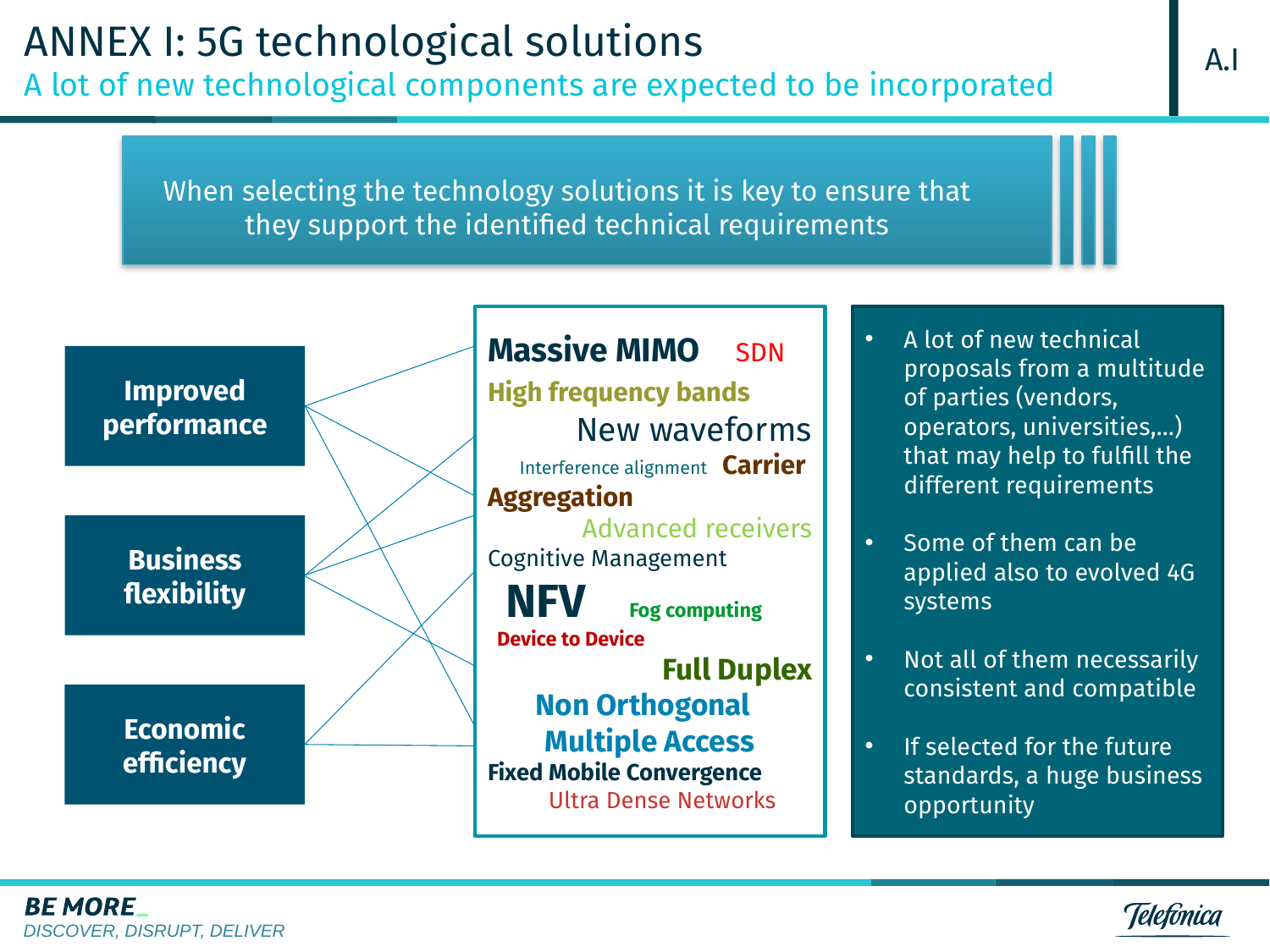

# ANNEX I: 5G technological solutions A lot of new technological components are expected to be incorporated
A.I

When selecting the technology solutions it is key to ensure that they support the identified technical requirements
Massive MIMO    SDN    High frequency bands
New waveforms
      Interference alignment   Carrier Aggregation
        Advanced receivers
Cognitive Management
  NFV    Fog computing
  Device to Device
Full Duplex
Non Orthogonal   Multiple Access
Fixed Mobile Convergence
    Ultra Dense Networks
A lot of new technical proposals from a multitude of parties (vendors, operators, universities,…) that may help to fulfill the different requirements

Some of them can be applied also to evolved 4G systems

Not all of them necessarily consistent and compatible

If selected for the future standards, a huge business opportunity
Improved performance
Business flexibility
Economic efficiency